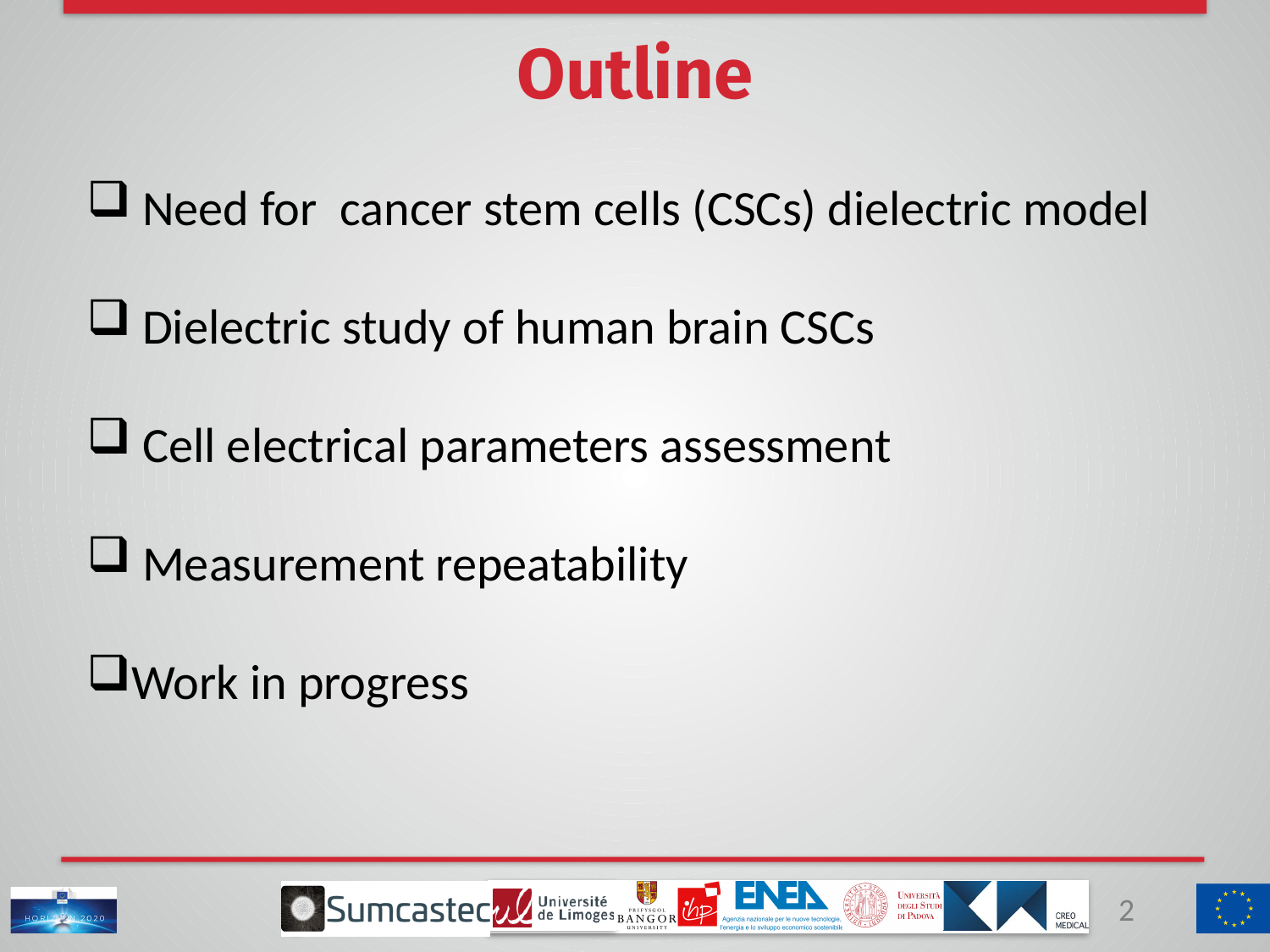

# Outline

 Need for  cancer stem cells (CSCs) dielectric model

 Dielectric study of human brain CSCs

 Cell electrical parameters assessment

 Measurement repeatability

Work in progress